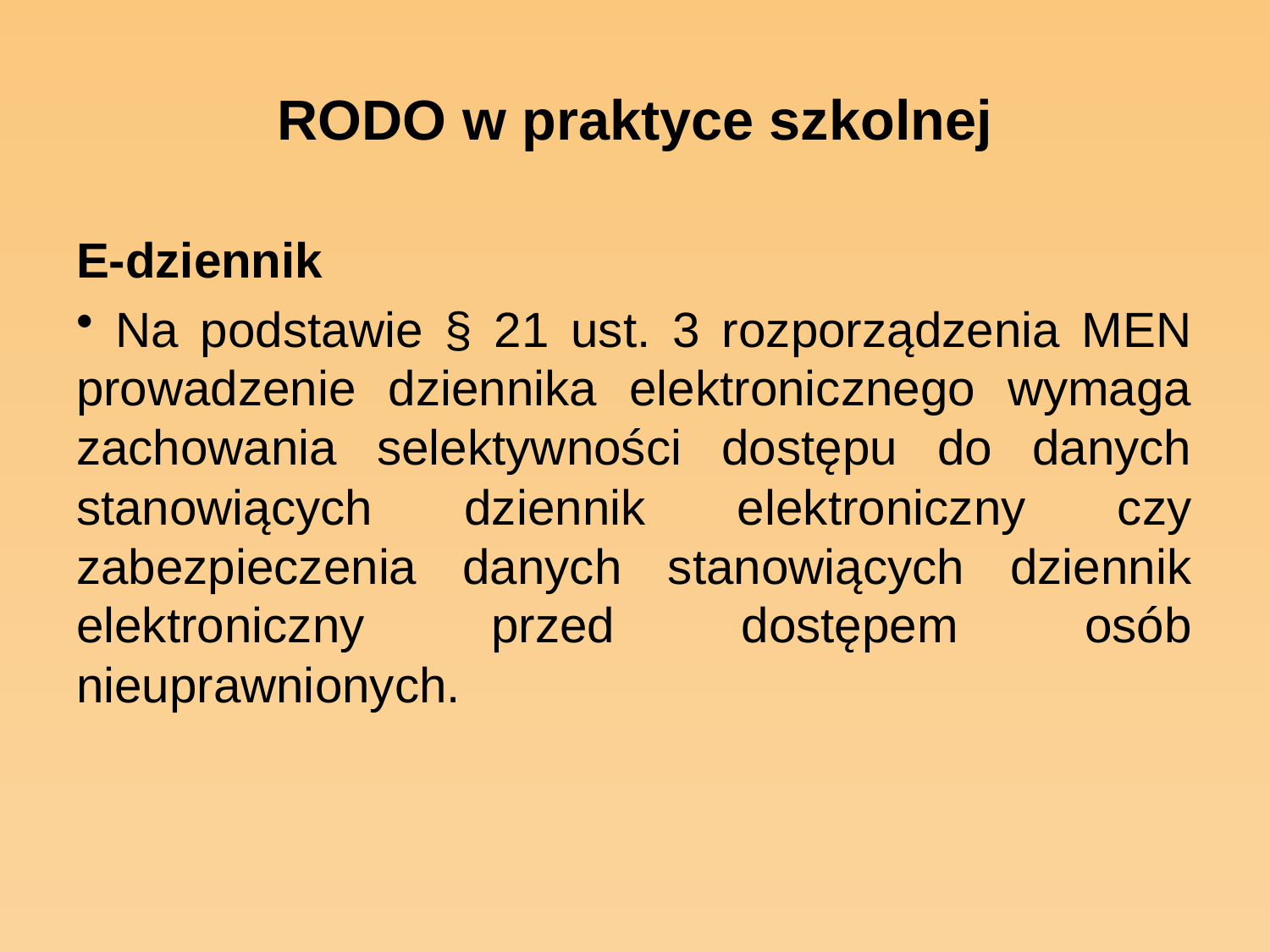

# RODO w praktyce szkolnej
E-dziennik
 Na podstawie § 21 ust. 3 rozporządzenia MEN prowadzenie dziennika elektronicznego wymaga zachowania selektywności dostępu do danych stanowiących dziennik elektroniczny czy zabezpieczenia danych stanowiących dziennik elektroniczny przed dostępem osób nieuprawnionych.